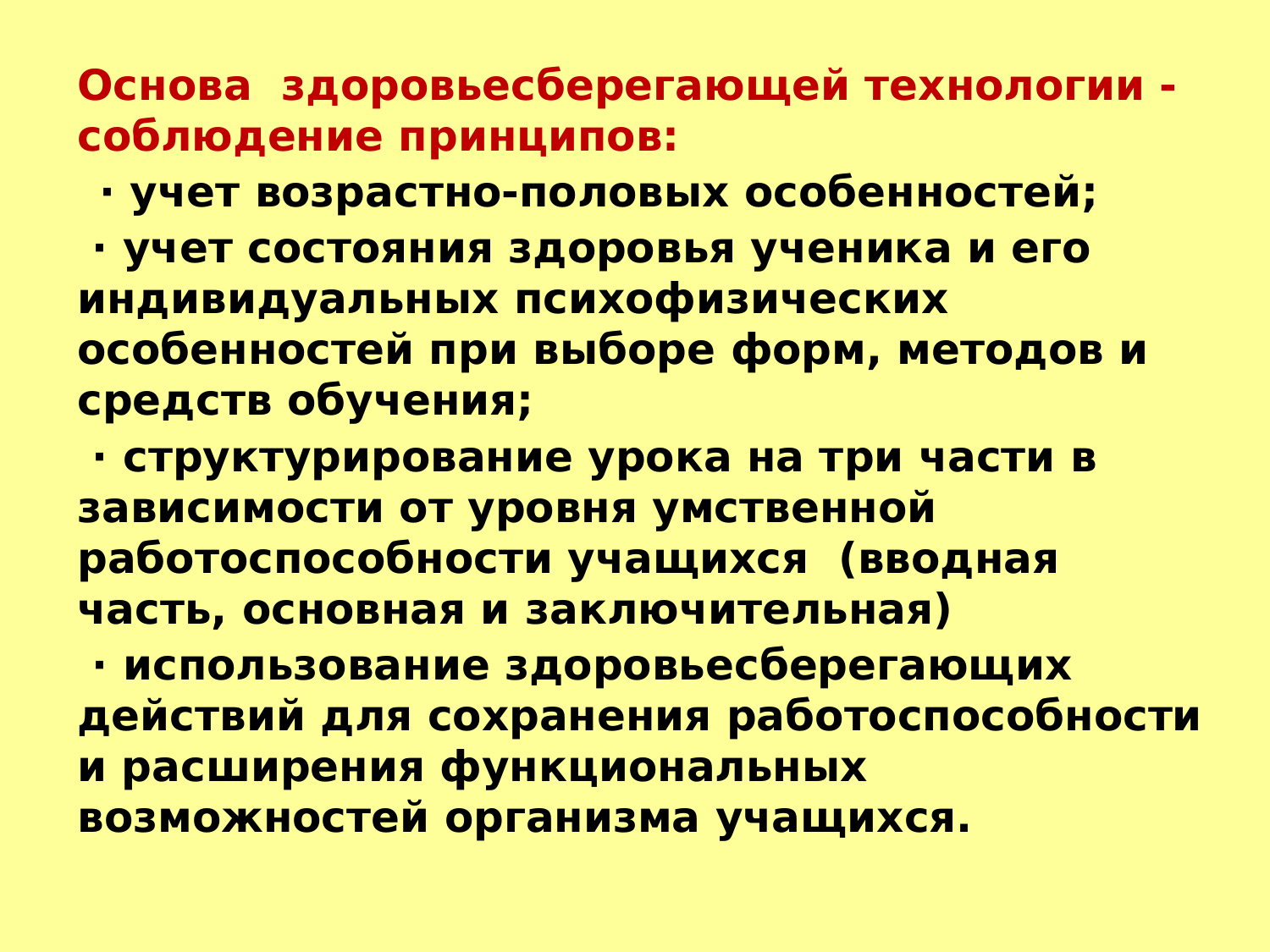

Основа  здоровьесберегающей технологии - соблюдение принципов:
  · учет возрастно-половых особенностей;
 · учет состояния здоровья ученика и его индивидуальных психофизических особенностей при выборе форм, методов и средств обучения;
 · структурирование урока на три части в зависимости от уровня умственной работоспособности учащихся  (вводная часть, основная и заключительная)
 · использование здоровьесберегающих действий для сохранения работоспособности и расширения функциональных возможностей организма учащихся.